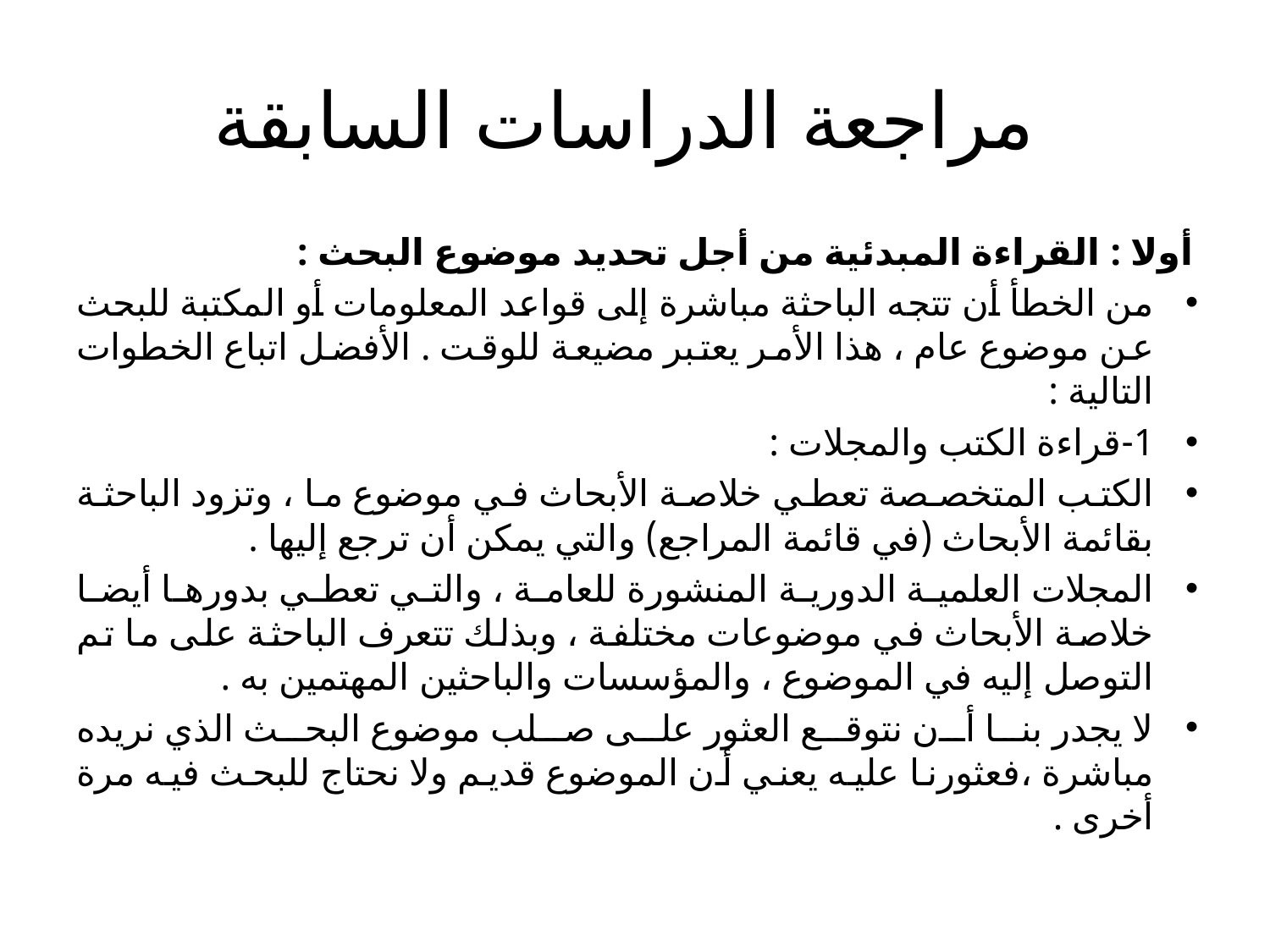

# مراجعة الدراسات السابقة
أولا : القراءة المبدئية من أجل تحديد موضوع البحث :
من الخطأ أن تتجه الباحثة مباشرة إلى قواعد المعلومات أو المكتبة للبحث عن موضوع عام ، هذا الأمر يعتبر مضيعة للوقت . الأفضل اتباع الخطوات التالية :
1-قراءة الكتب والمجلات :
الكتب المتخصصة تعطي خلاصة الأبحاث في موضوع ما ، وتزود الباحثة بقائمة الأبحاث (في قائمة المراجع) والتي يمكن أن ترجع إليها .
المجلات العلمية الدورية المنشورة للعامة ، والتي تعطي بدورها أيضا خلاصة الأبحاث في موضوعات مختلفة ، وبذلك تتعرف الباحثة على ما تم التوصل إليه في الموضوع ، والمؤسسات والباحثين المهتمين به .
لا يجدر بنا أن نتوقع العثور على صلب موضوع البحث الذي نريده مباشرة ،فعثورنا عليه يعني أن الموضوع قديم ولا نحتاج للبحث فيه مرة أخرى .